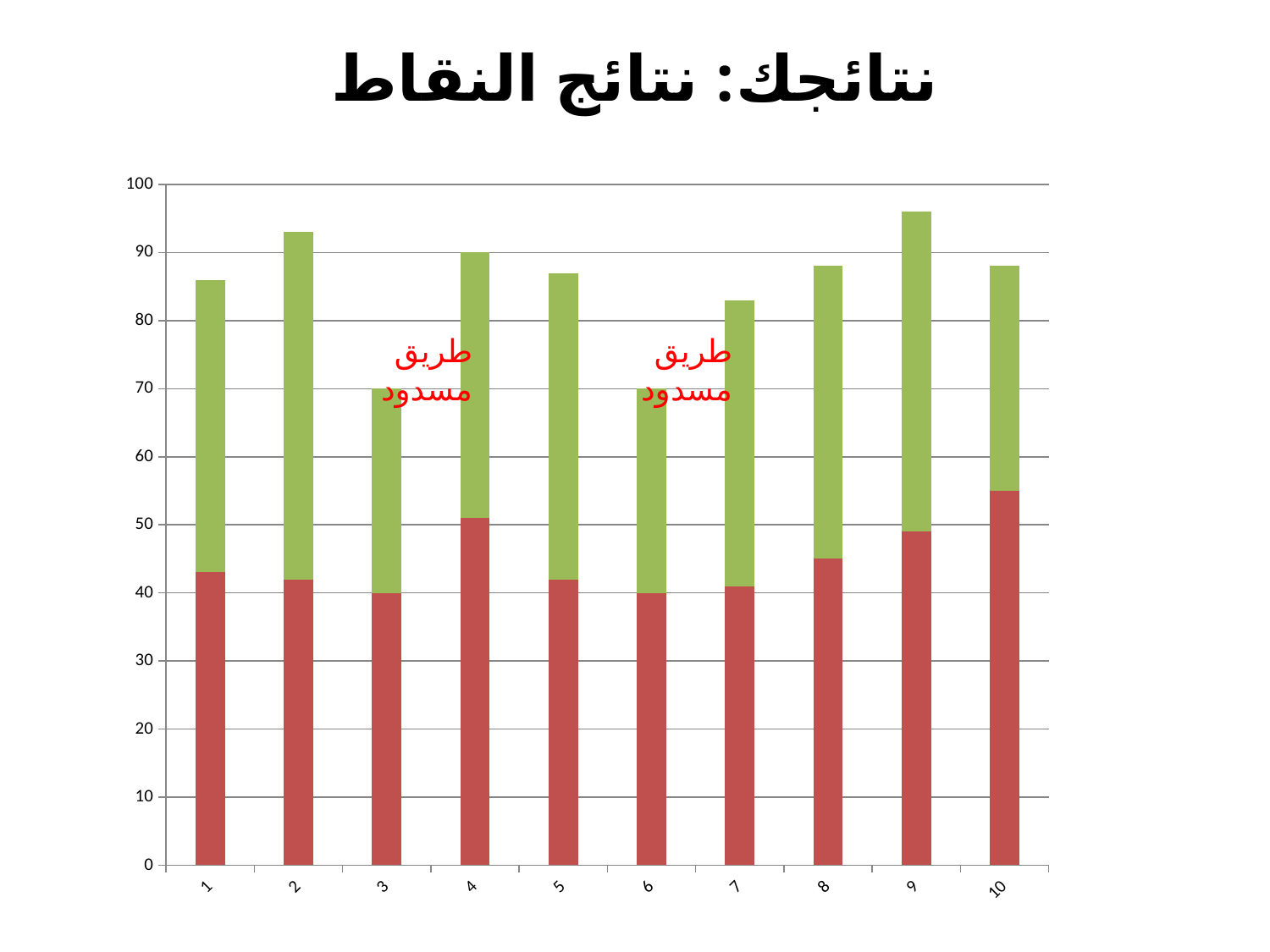

# نتائجك: نتائج النقاط

### Chart

| Category |  |  |
|---|---|---|
طريق مسدود
طريق مسدود